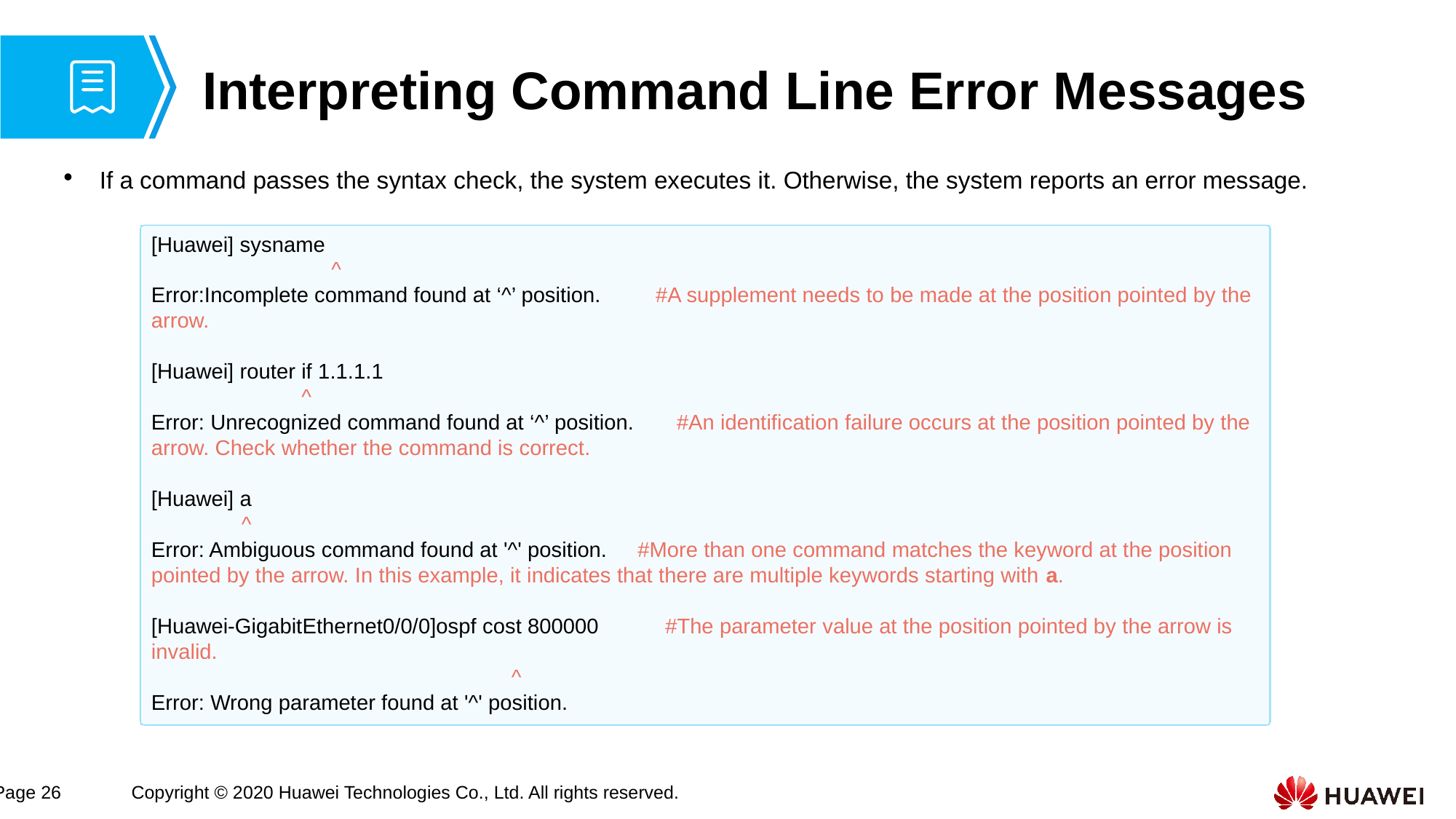

# Interpreting Command Line Error Messages
If a command passes the syntax check, the system executes it. Otherwise, the system reports an error message.

[Huawei] sysname
                              ^
Error:Incomplete command found at ‘^’ position.         #A supplement needs to be made at the position pointed by the arrow.

[Huawei] router if 1.1.1.1
                         ^
Error: Unrecognized command found at ‘^’ position.       #An identification failure occurs at the position pointed by the arrow. Check whether the command is correct.

[Huawei] a
               ^
Error: Ambiguous command found at '^' position.     #More than one command matches the keyword at the position pointed by the arrow. In this example, it indicates that there are multiple keywords starting with a.

[Huawei-GigabitEthernet0/0/0]ospf cost 800000           #The parameter value at the position pointed by the arrow is invalid.
                                                            ^
Error: Wrong parameter found at '^' position.